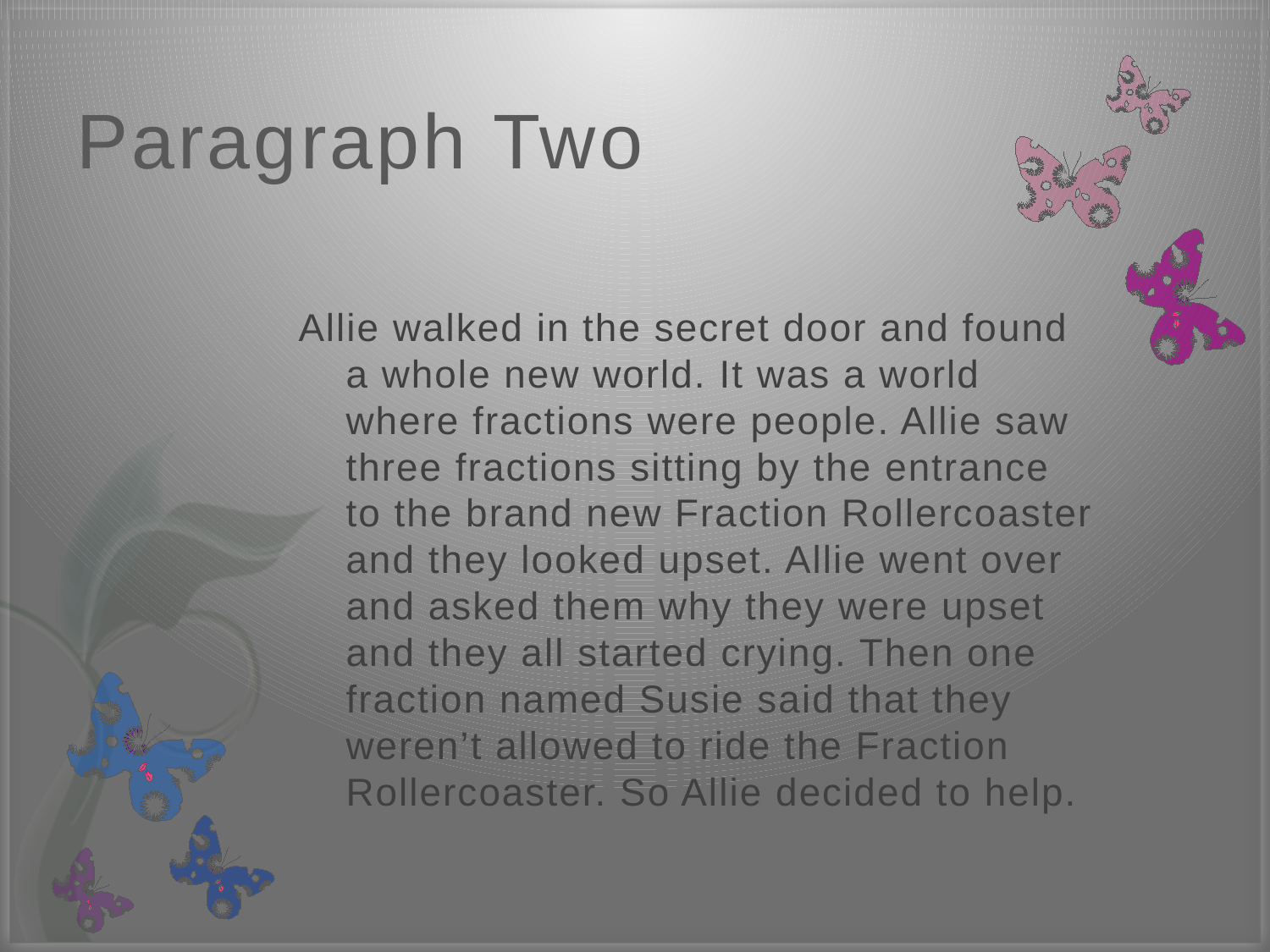

# Paragraph Two
Allie walked in the secret door and found a whole new world. It was a world where fractions were people. Allie saw three fractions sitting by the entrance to the brand new Fraction Rollercoaster and they looked upset. Allie went over and asked them why they were upset and they all started crying. Then one fraction named Susie said that they weren’t allowed to ride the Fraction Rollercoaster. So Allie decided to help.